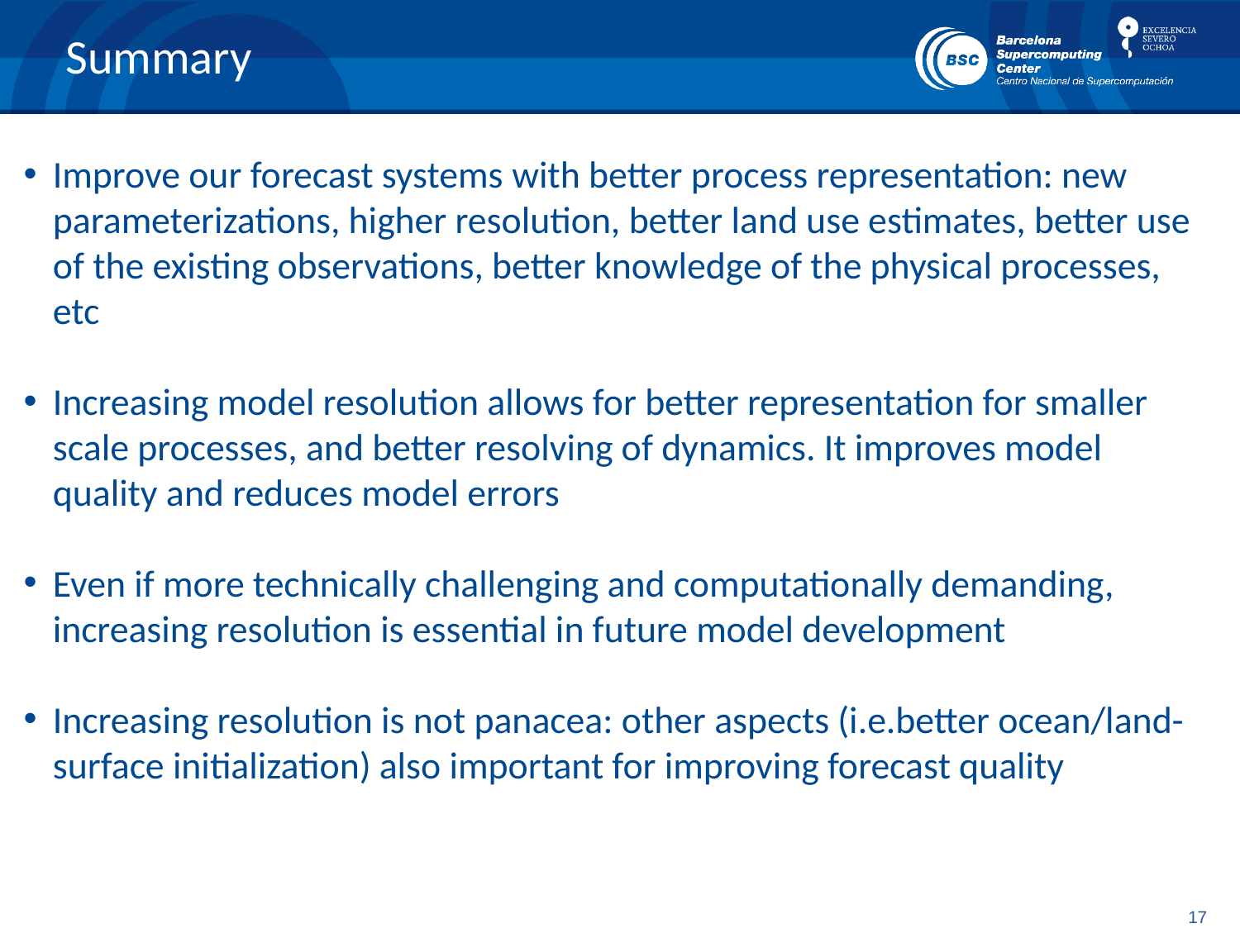

Summary
Improve our forecast systems with better process representation: new parameterizations, higher resolution, better land use estimates, better use of the existing observations, better knowledge of the physical processes, etc

Increasing model resolution allows for better representation for smaller scale processes, and better resolving of dynamics. It improves model quality and reduces model errors

Even if more technically challenging and computationally demanding, increasing resolution is essential in future model development

Increasing resolution is not panacea: other aspects (i.e.better ocean/land-surface initialization) also important for improving forecast quality